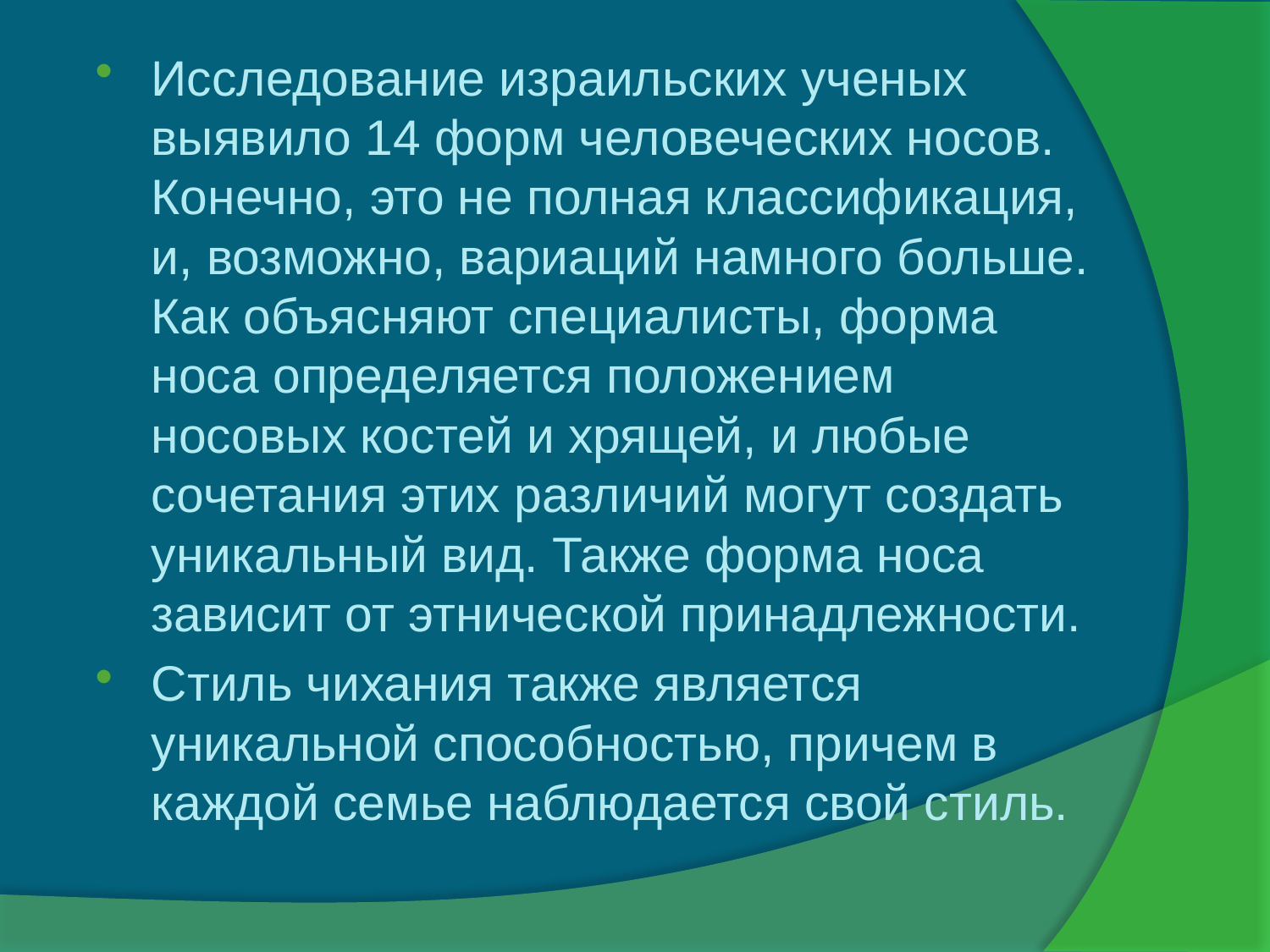

Исследование израильских ученых выявило 14 форм человеческих носов.
Конечно, это не полная классификация, и, возможно, вариаций намного больше. Как объясняют специалисты, форма носа определяется положением носовых костей и хрящей, и любые сочетания этих различий могут создать уникальный вид. Также форма носа зависит от этнической принадлежности.
Стиль чихания также является уникальной способностью, причем в каждой семье наблюдается свой стиль.